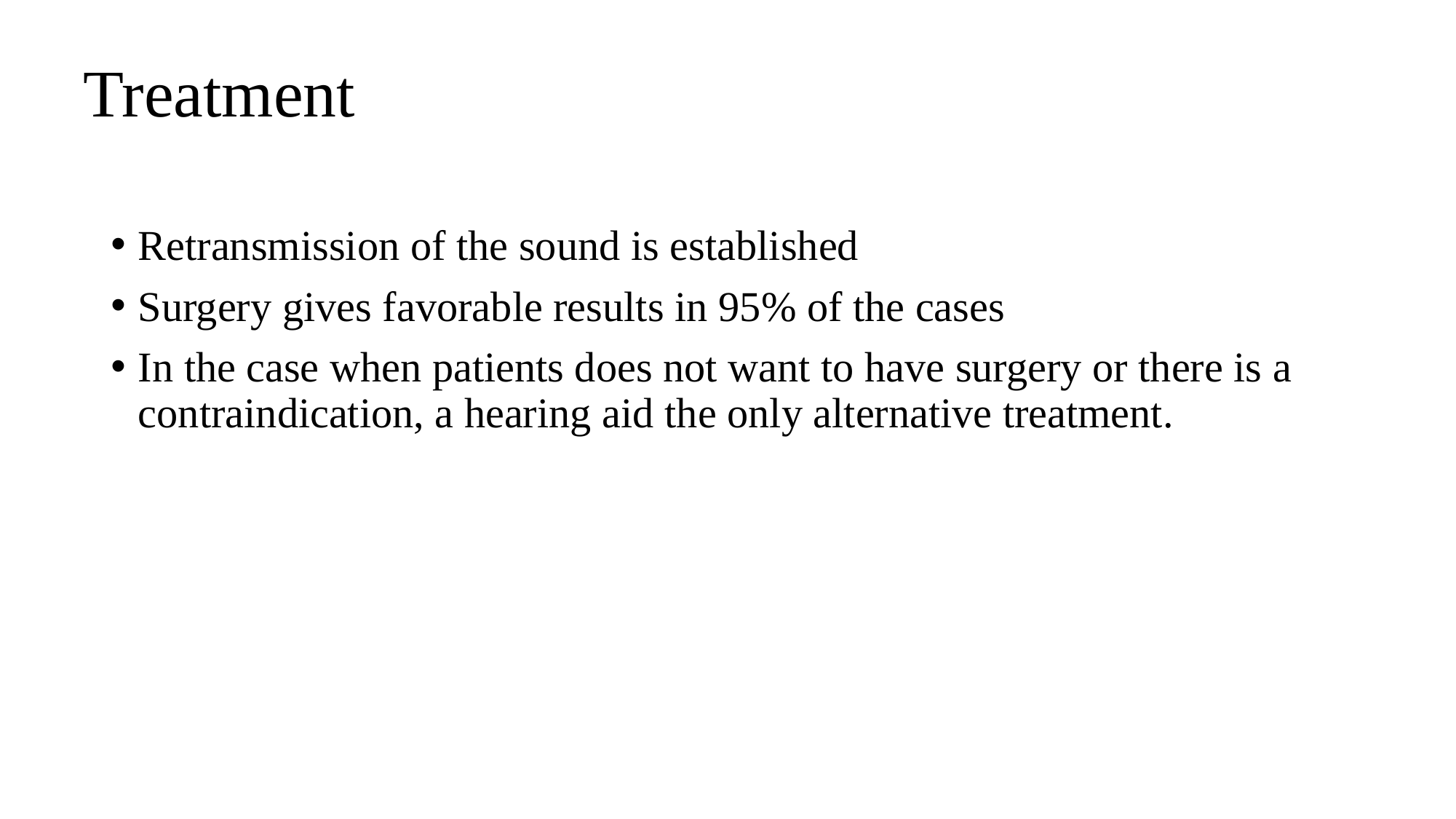

# Treatment
Retransmission of the sound is established
Surgery gives favorable results in 95% of the cases
In the case when patients does not want to have surgery or there is a contraindication, a hearing aid the only alternative treatment.